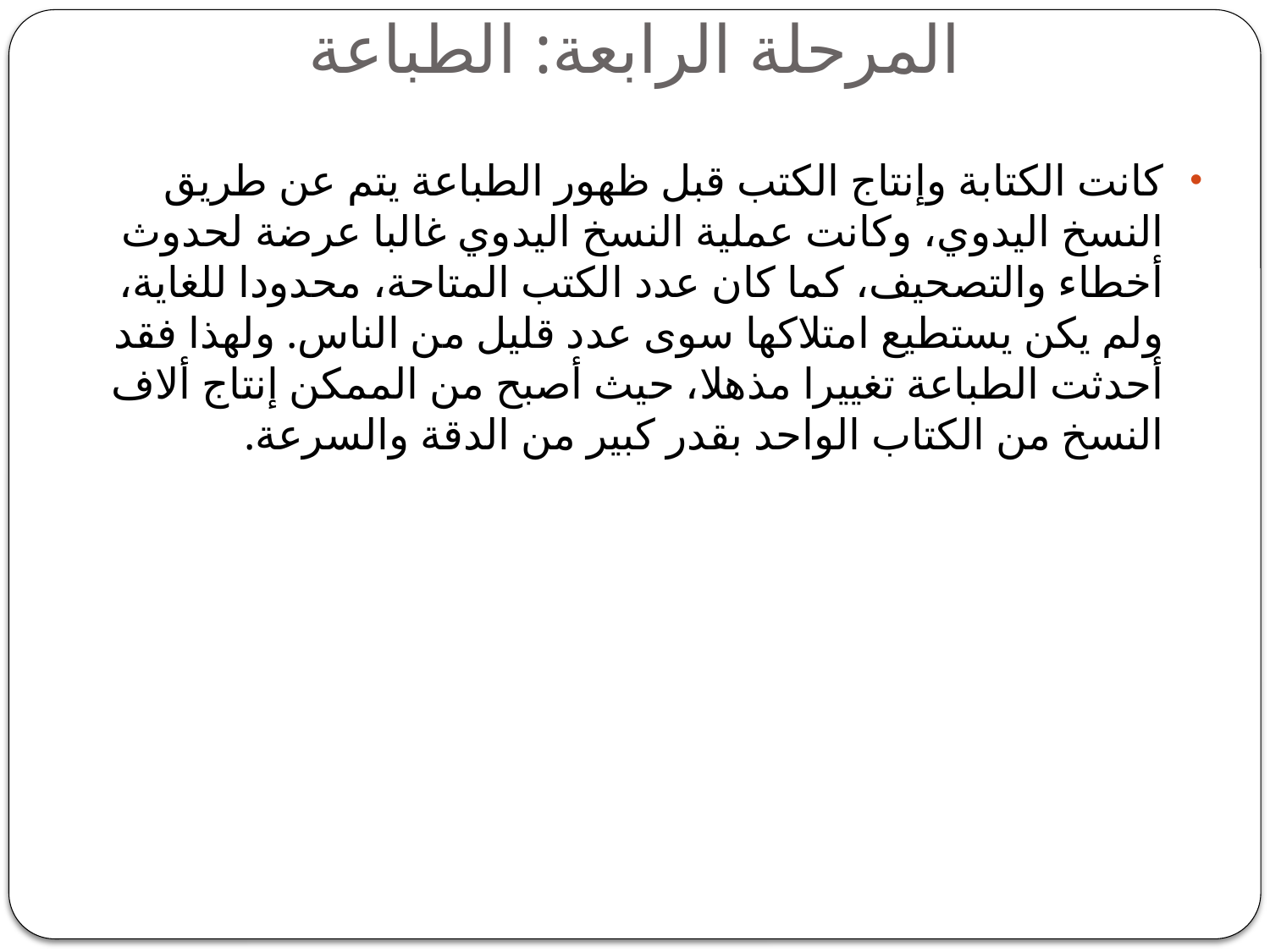

# المرحلة الرابعة: الطباعة

كانت الكتابة وإنتاج الكتب قبل ظهور الطباعة يتم عن طريق النسخ اليدوي، وكانت عملية النسخ اليدوي غالبا عرضة لحدوث أخطاء والتصحيف، كما كان عدد الكتب المتاحة، محدودا للغاية، ولم يكن يستطيع امتلاكها سوى عدد قليل من الناس. ولهذا فقد أحدثت الطباعة تغييرا مذهلا، حيث أصبح من الممكن إنتاج ألاف النسخ من الكتاب الواحد بقدر كبير من الدقة والسرعة.